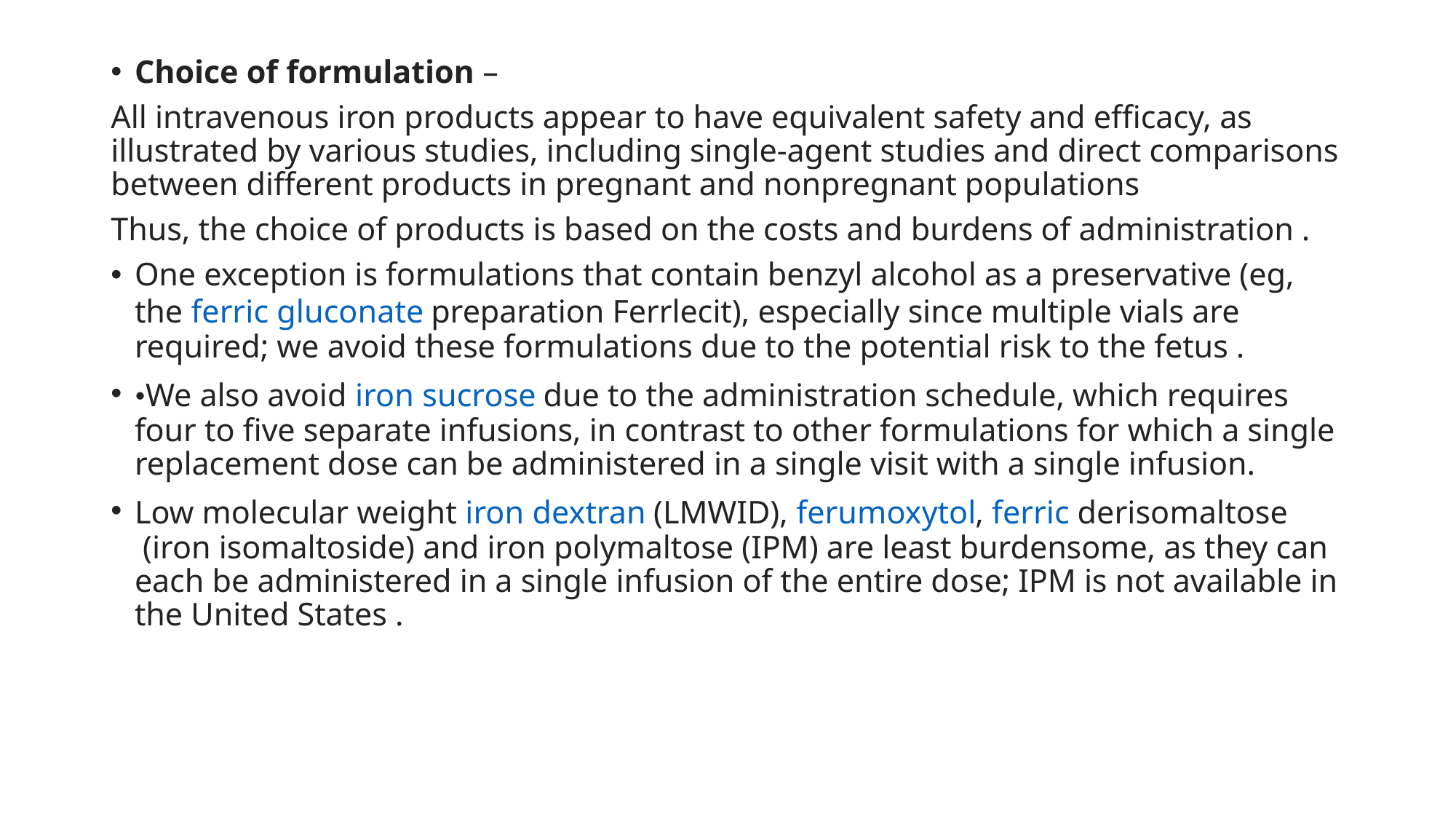

Choice of formulation –
All intravenous iron products appear to have equivalent safety and efficacy, as illustrated by various studies, including single-agent studies and direct comparisons between different products in pregnant and nonpregnant populations
Thus, the choice of products is based on the costs and burdens of administration .
One exception is formulations that contain benzyl alcohol as a preservative (eg, the ferric gluconate preparation Ferrlecit), especially since multiple vials are required; we avoid these formulations due to the potential risk to the fetus .
•We also avoid iron sucrose due to the administration schedule, which requires four to five separate infusions, in contrast to other formulations for which a single replacement dose can be administered in a single visit with a single infusion.
Low molecular weight iron dextran (LMWID), ferumoxytol, ferric derisomaltose (iron isomaltoside) and iron polymaltose (IPM) are least burdensome, as they can each be administered in a single infusion of the entire dose; IPM is not available in the United States .